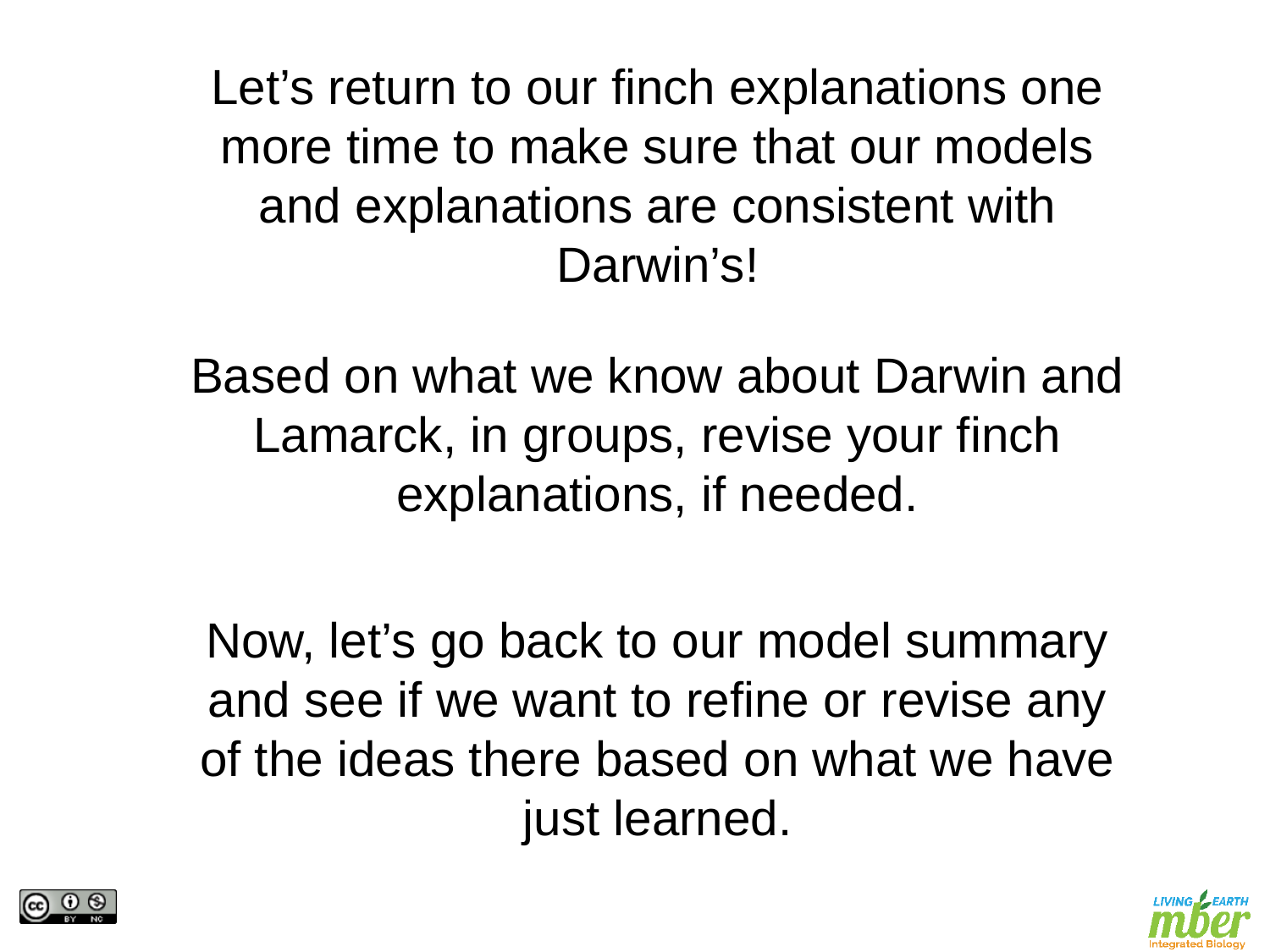

Let’s return to our finch explanations one more time to make sure that our models and explanations are consistent with Darwin’s!
Based on what we know about Darwin and Lamarck, in groups, revise your finch explanations, if needed.

Now, let’s go back to our model summary and see if we want to refine or revise any of the ideas there based on what we have just learned.